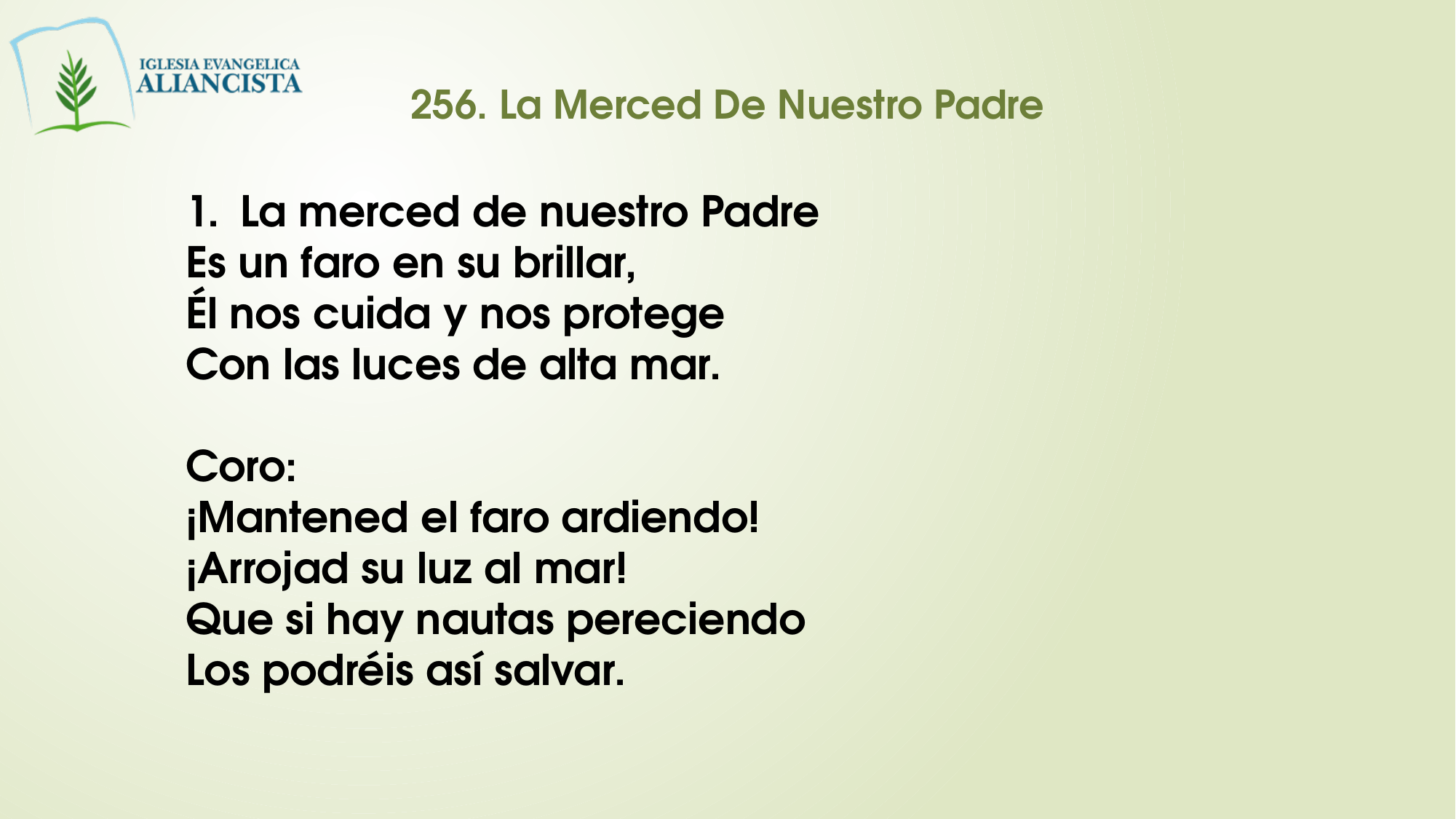

256. La Merced De Nuestro Padre
La merced de nuestro Padre
Es un faro en su brillar,
Él nos cuida y nos protege
Con las luces de alta mar.

Coro:
¡Mantened el faro ardiendo!
¡Arrojad su luz al mar!
Que si hay nautas pereciendo
Los podréis así salvar.